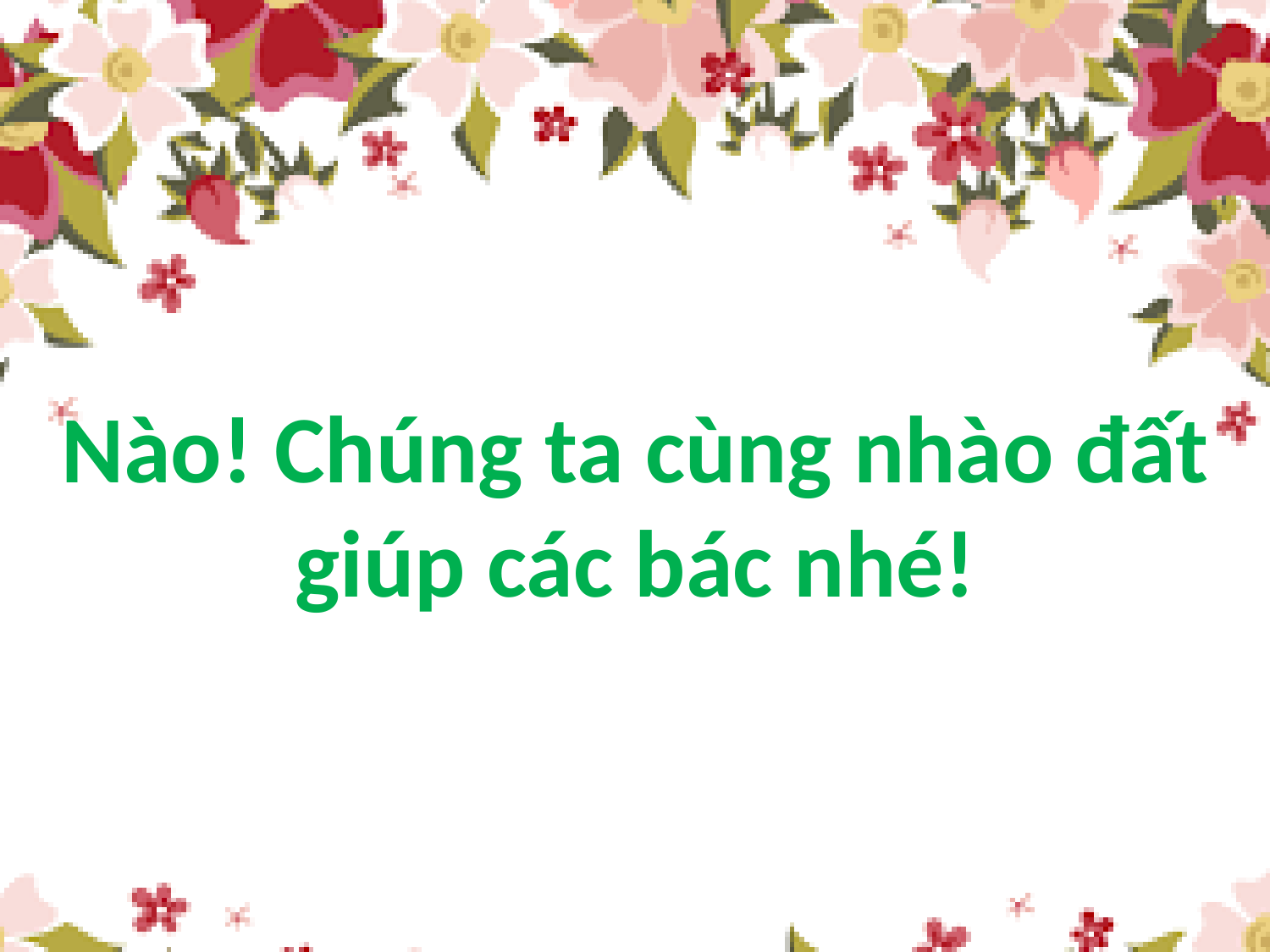

Nào! Chúng ta cùng nhào đất
giúp các bác nhé!